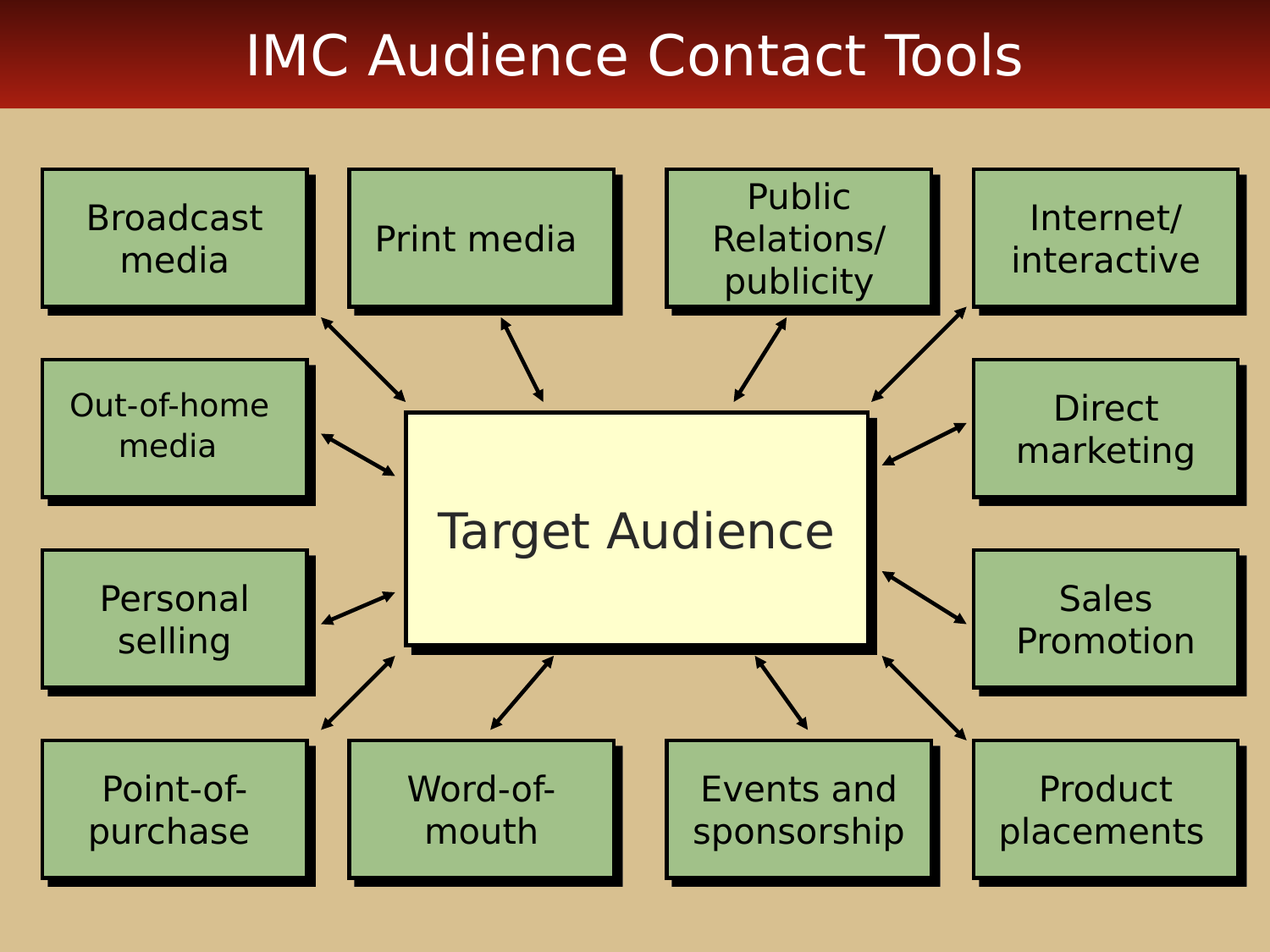

# IMC Audience Contact Tools
Broadcast media

Print media

Public Relations/
publicity

Internet/
interactive

Out-of-home
media

Direct
marketing

Personal selling

Sales Promotion

Point-of-purchase

Word-of-mouth

Events and sponsorship

Product placements
Target Audience